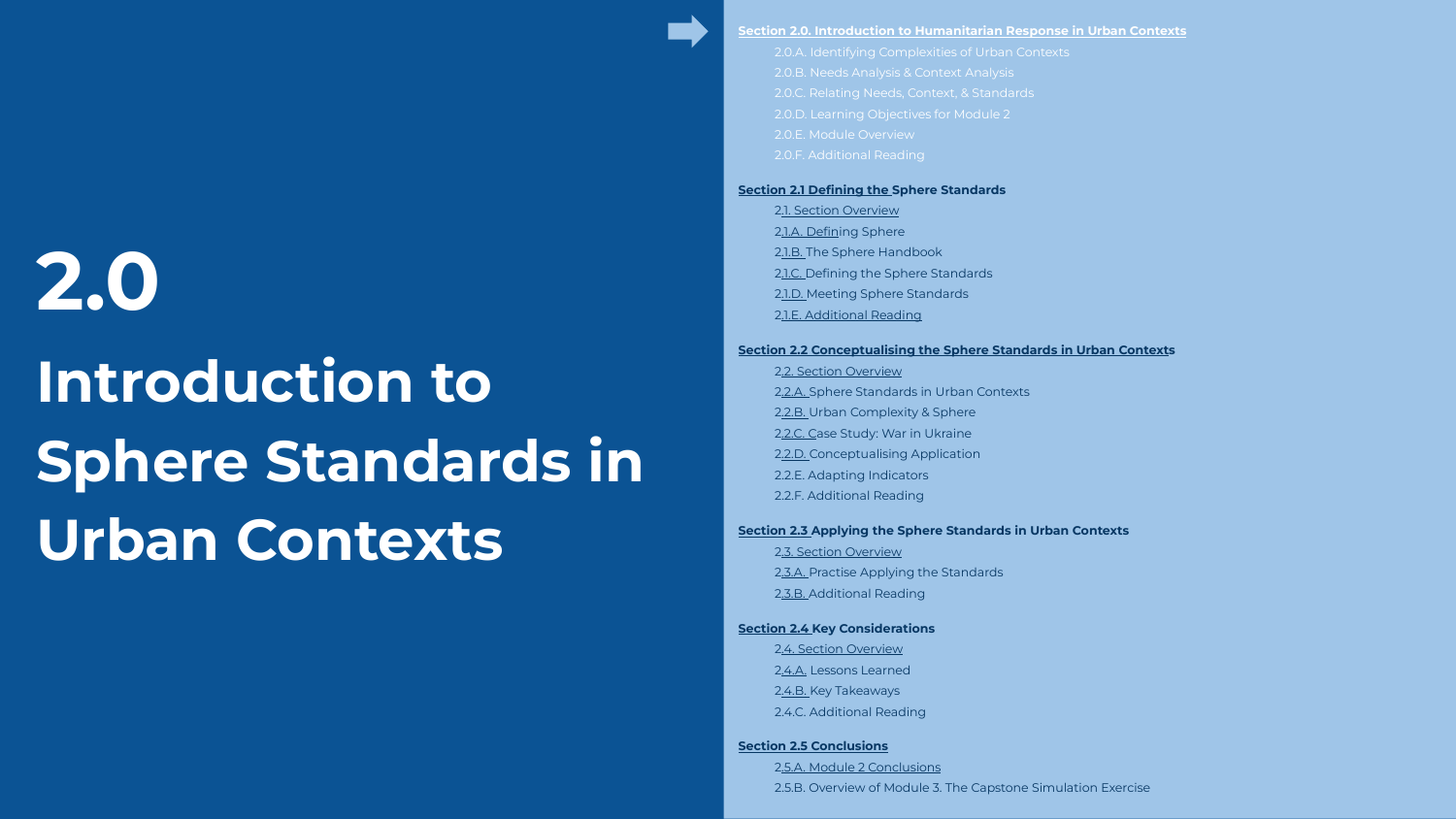

Section 2.0. Introduction to Humanitarian Response in Urban Contexts
2.0.A. Identifying Complexities of Urban Contexts
2.0.B. Needs Analysis & Context Analysis
2.0.C. Relating Needs, Context, & Standards
2.0.D. Learning Objectives for Module 2
2.0.E. Module Overview
2.0.F. Additional Reading
Section 2.1 Defining the Sphere Standards
2.1. Section Overview
2.1.A. Defining Sphere
2.1.B. The Sphere Handbook
2.1.C. Defining the Sphere Standards
2.1.D. Meeting Sphere Standards
2.1.E. Additional Reading
Section 2.2 Conceptualising the Sphere Standards in Urban Contexts
2.2. Section Overview
2.2.A. Sphere Standards in Urban Contexts
2.2.B. Urban Complexity & Sphere
2.2.C. Case Study: War in Ukraine
2.2.D. Conceptualising Application
2.2.E. Adapting Indicators
2.2.F. Additional Reading
Section 2.3 Applying the Sphere Standards in Urban Contexts
2.3. Section Overview
2.3.A. Practise Applying the Standards
2.3.B. Additional Reading
Section 2.4 Key Considerations
2.4. Section Overview
2.4.A. Lessons Learned
2.4.B. Key Takeaways
2.4.C. Additional Reading
Section 2.5 Conclusions
2.5.A. Module 2 Conclusions
2.5.B. Overview of Module 3. The Capstone Simulation Exercise
77

# 2.0
Introduction to Sphere Standards in Urban Contexts